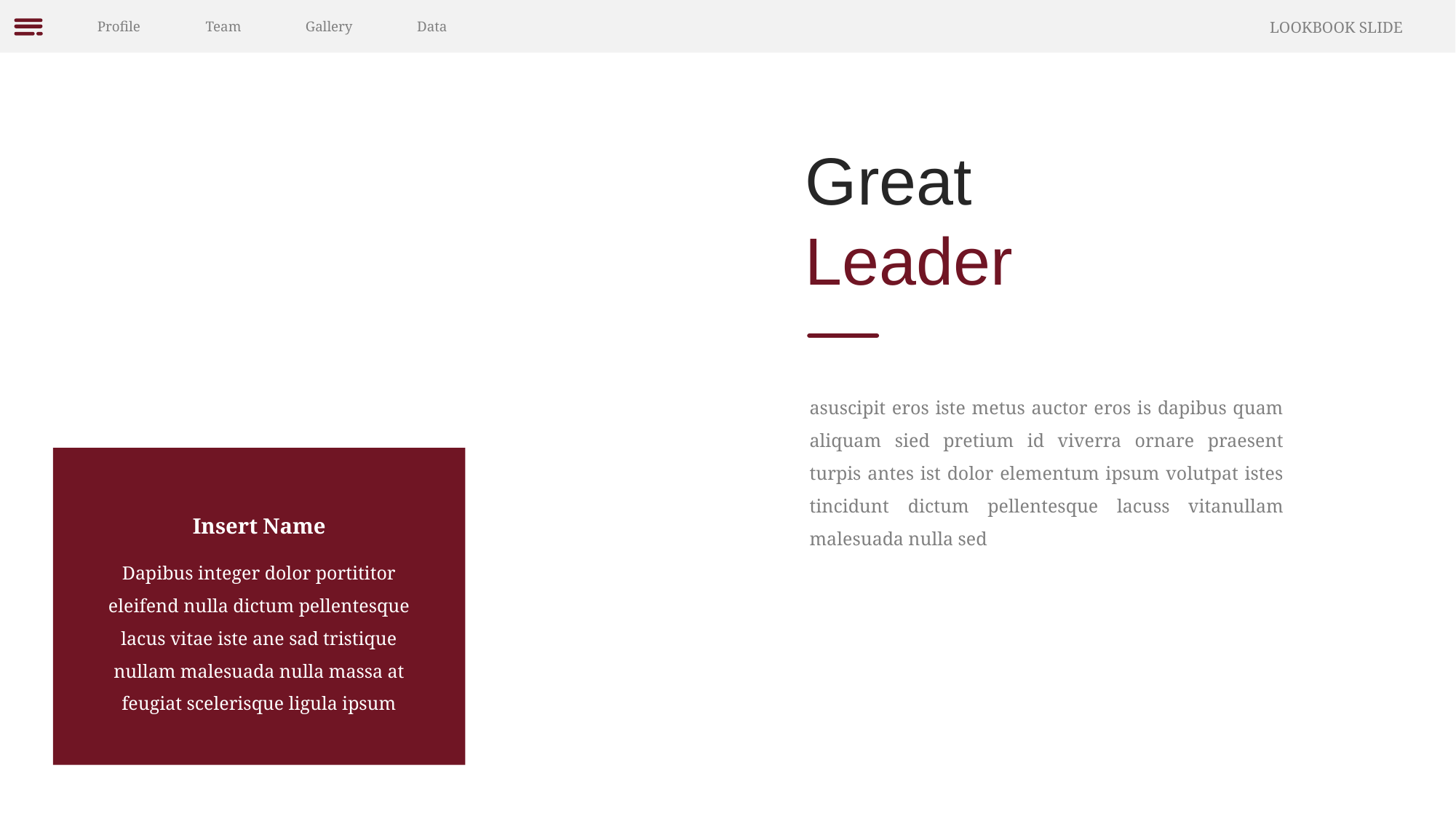

Profile
Team
Gallery
Data
LOOKBOOK SLIDE

Great
Leader

asuscipit eros iste metus auctor eros is dapibus quam aliquam sied pretium id viverra ornare praesent turpis antes ist dolor elementum ipsum volutpat istes tincidunt dictum pellentesque lacuss vitanullam malesuada nulla sed

Insert Name
Dapibus integer dolor portititor eleifend nulla dictum pellentesque lacus vitae iste ane sad tristique nullam malesuada nulla massa at feugiat scelerisque ligula ipsum